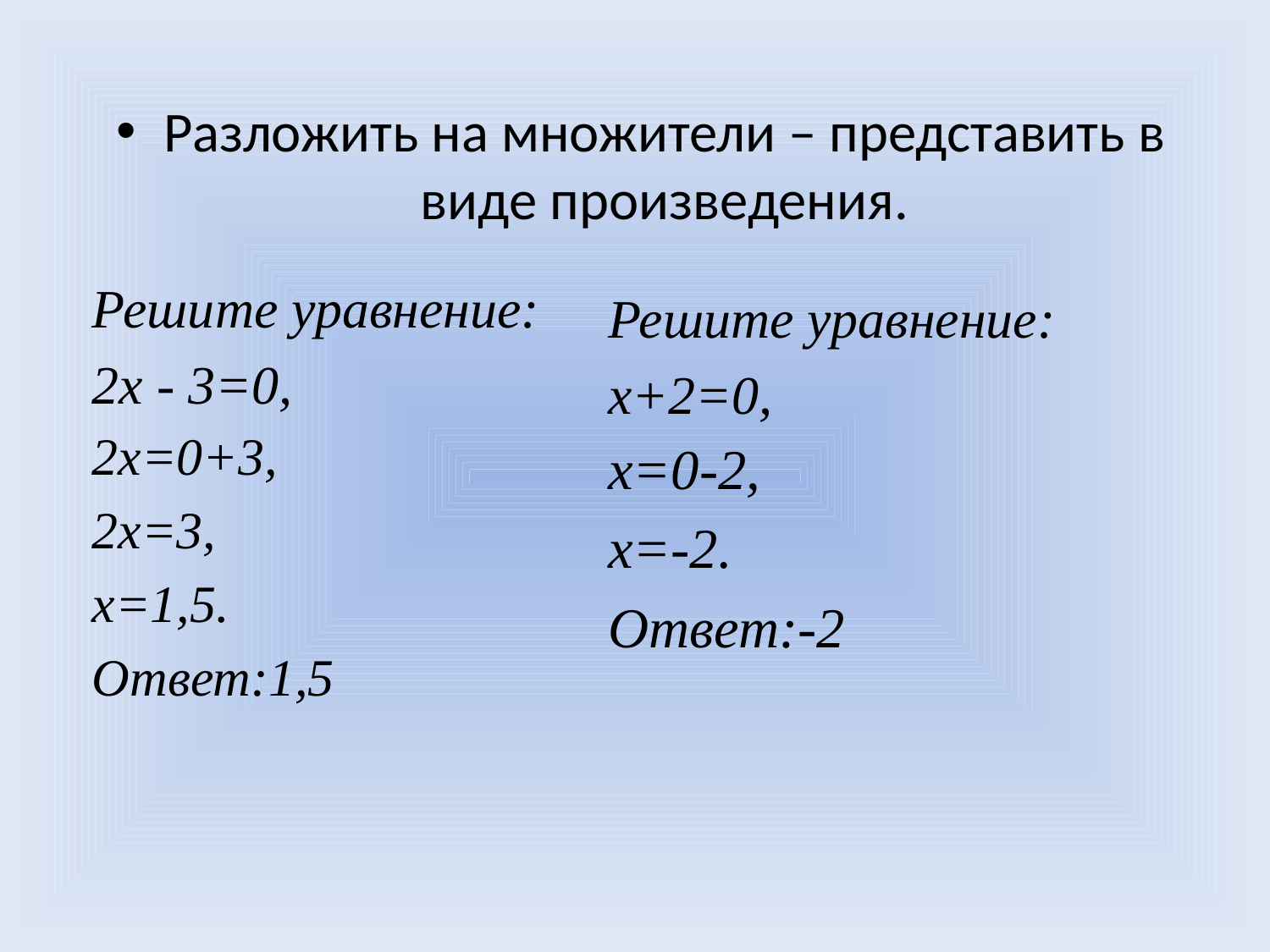

Разложить на множители – представить в виде произведения.
Решите уравнение:
2х - 3=0,
Решите уравнение:
х+2=0,

2х=0+3,
2х=3,
х=1,5.
Ответ:1,5
х=0-2,
х=-2.
Ответ:-2